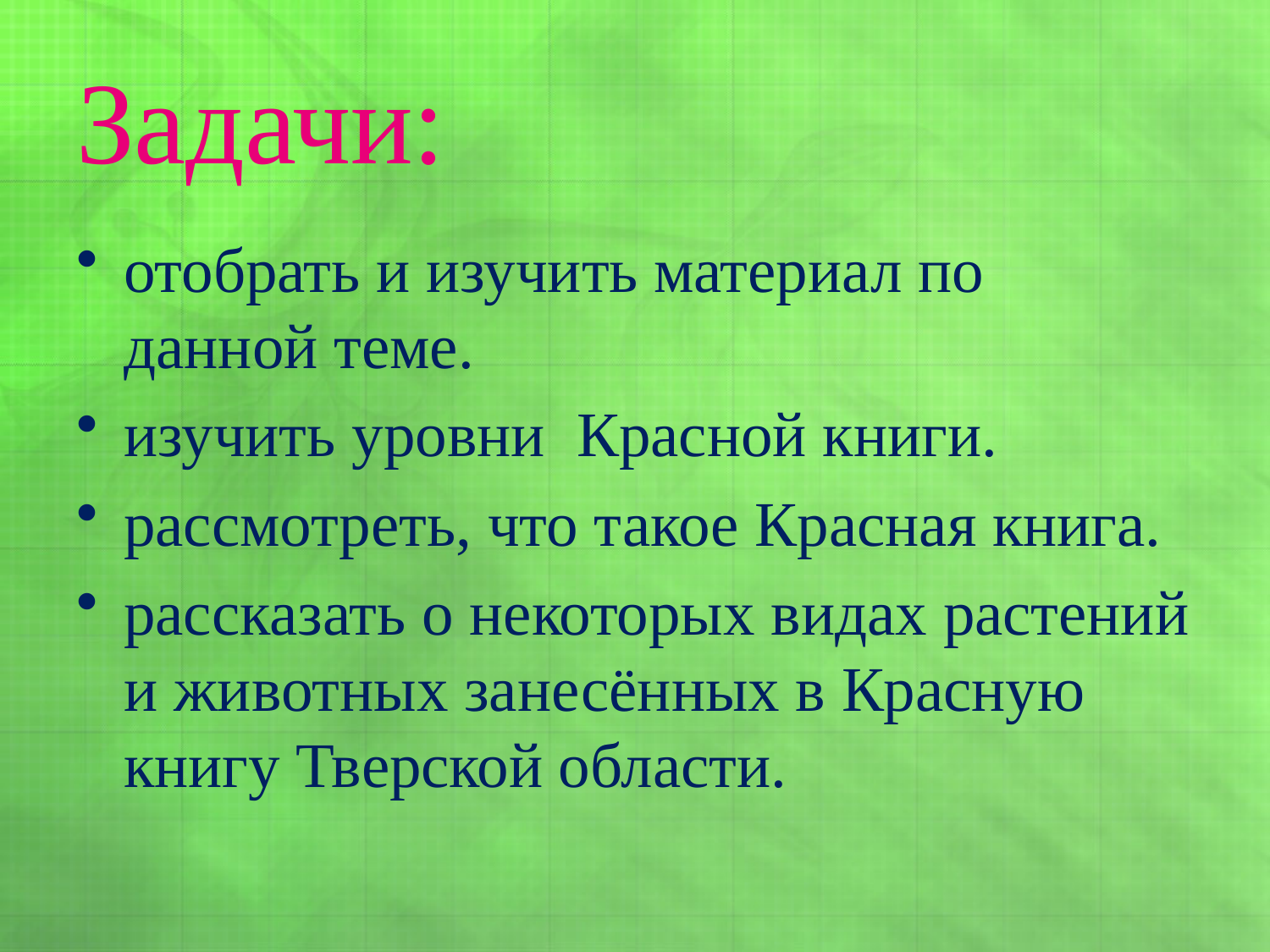

# Задачи:
отобрать и изучить материал по данной теме.
изучить уровни  Красной книги.
рассмотреть, что такое Красная книга.
рассказать о некоторых видах растений и животных занесённых в Красную книгу Тверской области.